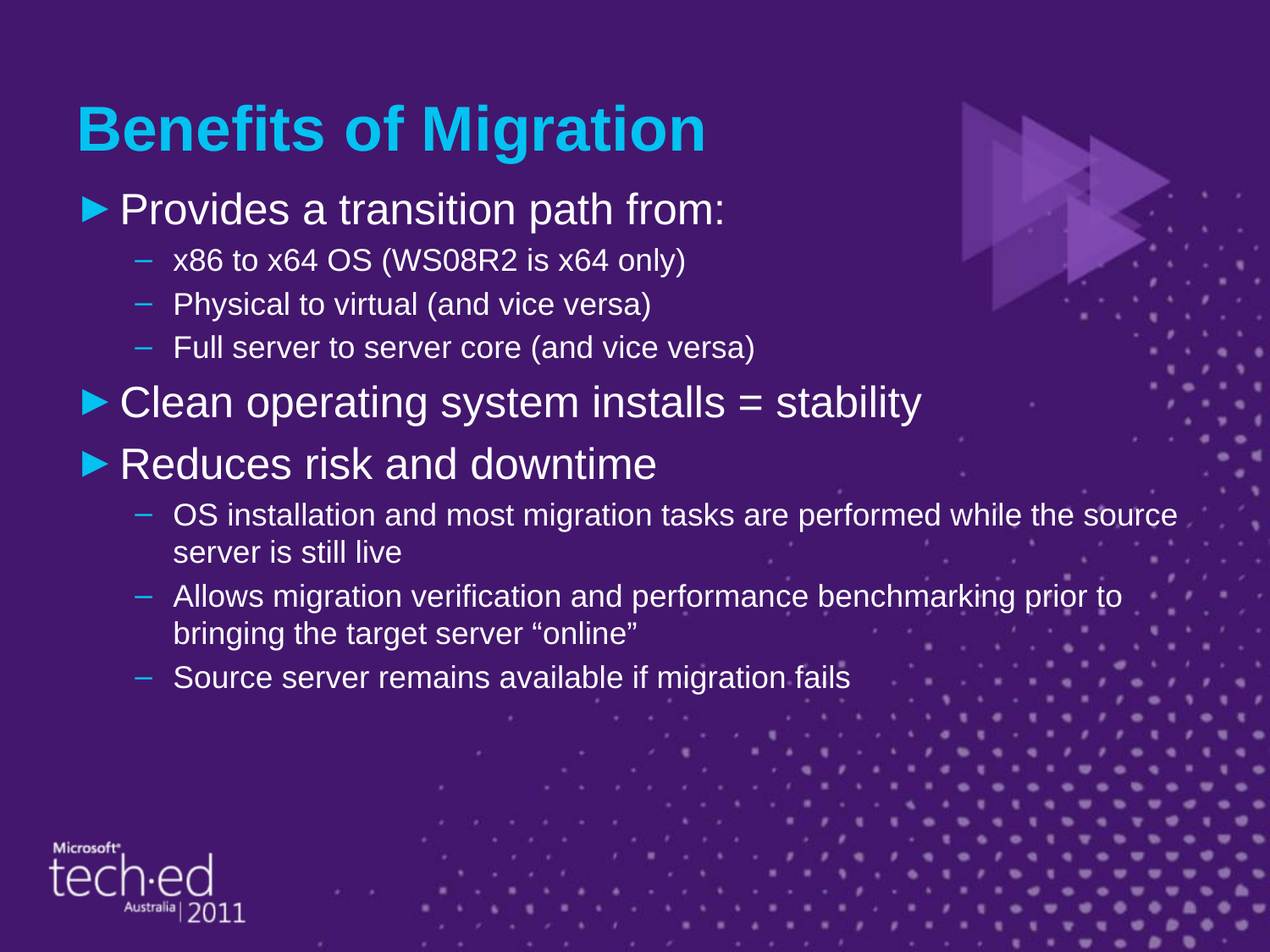

# Benefits of Migration
Provides a transition path from:
x86 to x64 OS (WS08R2 is x64 only)
Physical to virtual (and vice versa)
Full server to server core (and vice versa)
Clean operating system installs = stability
Reduces risk and downtime
OS installation and most migration tasks are performed while the source server is still live
Allows migration verification and performance benchmarking prior to bringing the target server “online”
Source server remains available if migration fails